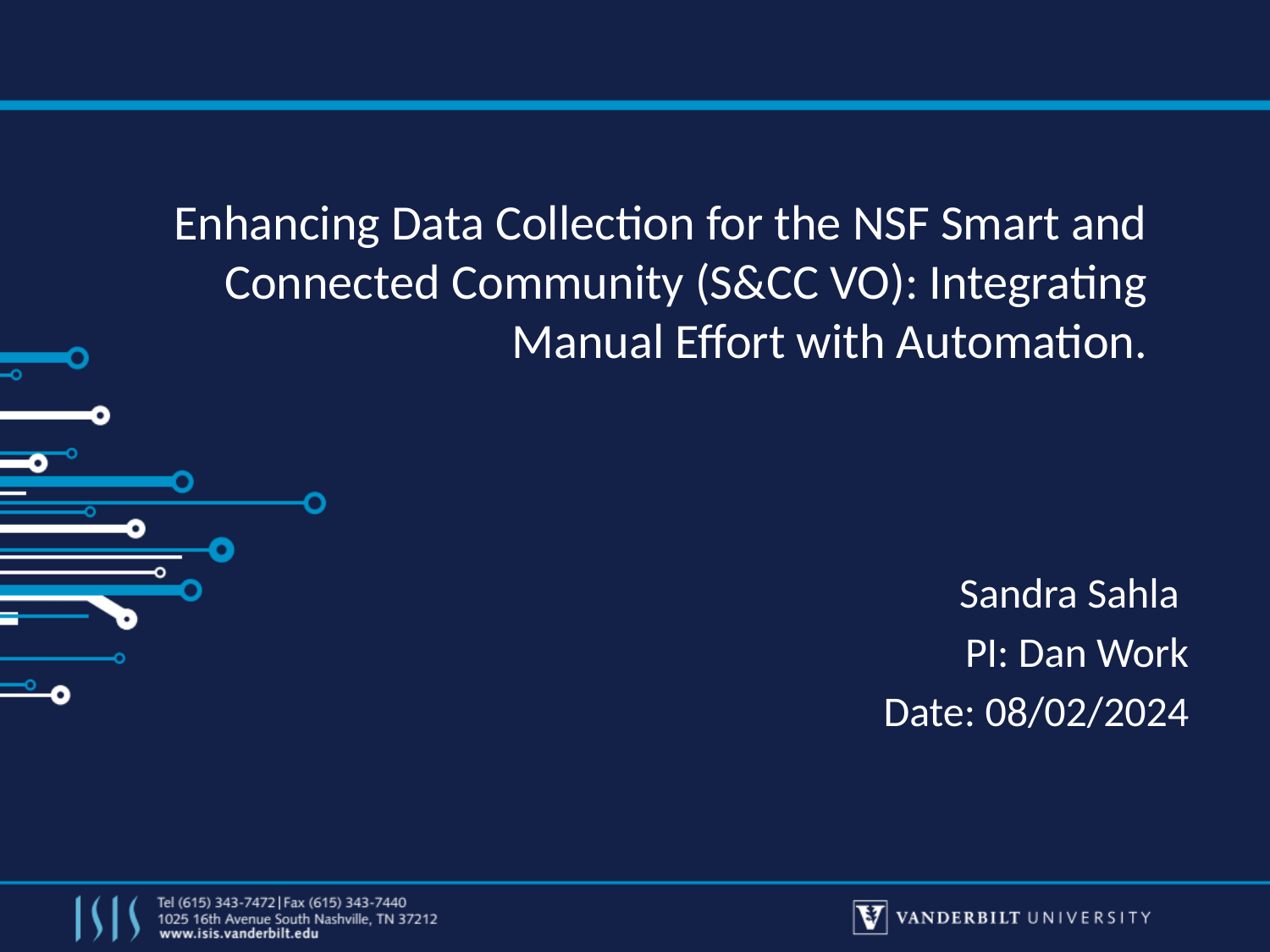

# Enhancing Data Collection for the NSF Smart and Connected Community (S&CC VO): Integrating Manual Effort with Automation.

Sandra Sahla
PI: Dan Work
Date: 08/02/2024